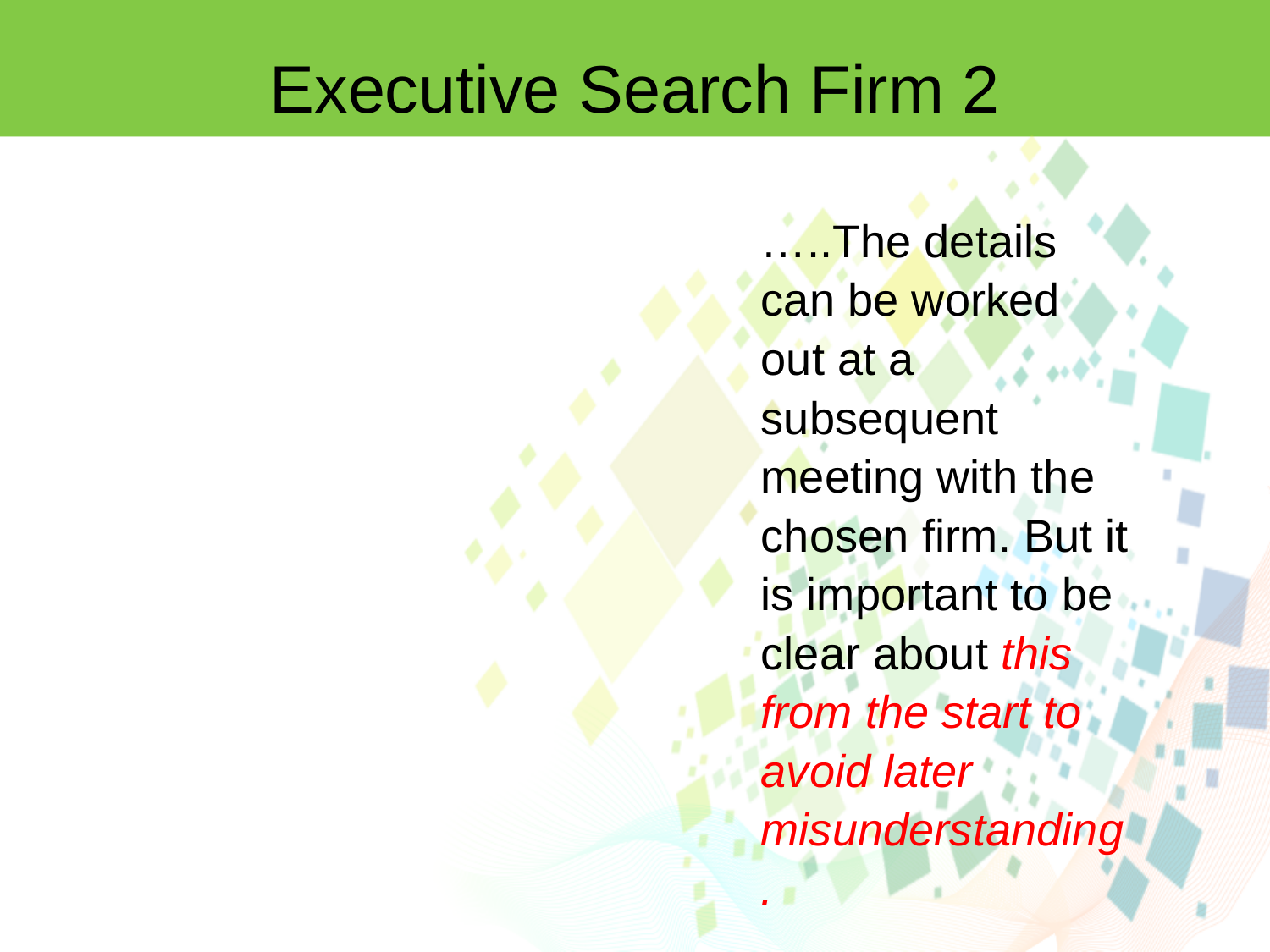

Executive Search Firm 2
…..The details can be worked out at a subsequent meeting with the chosen firm. But it is important to be clear about this from the start to avoid later misunderstanding.